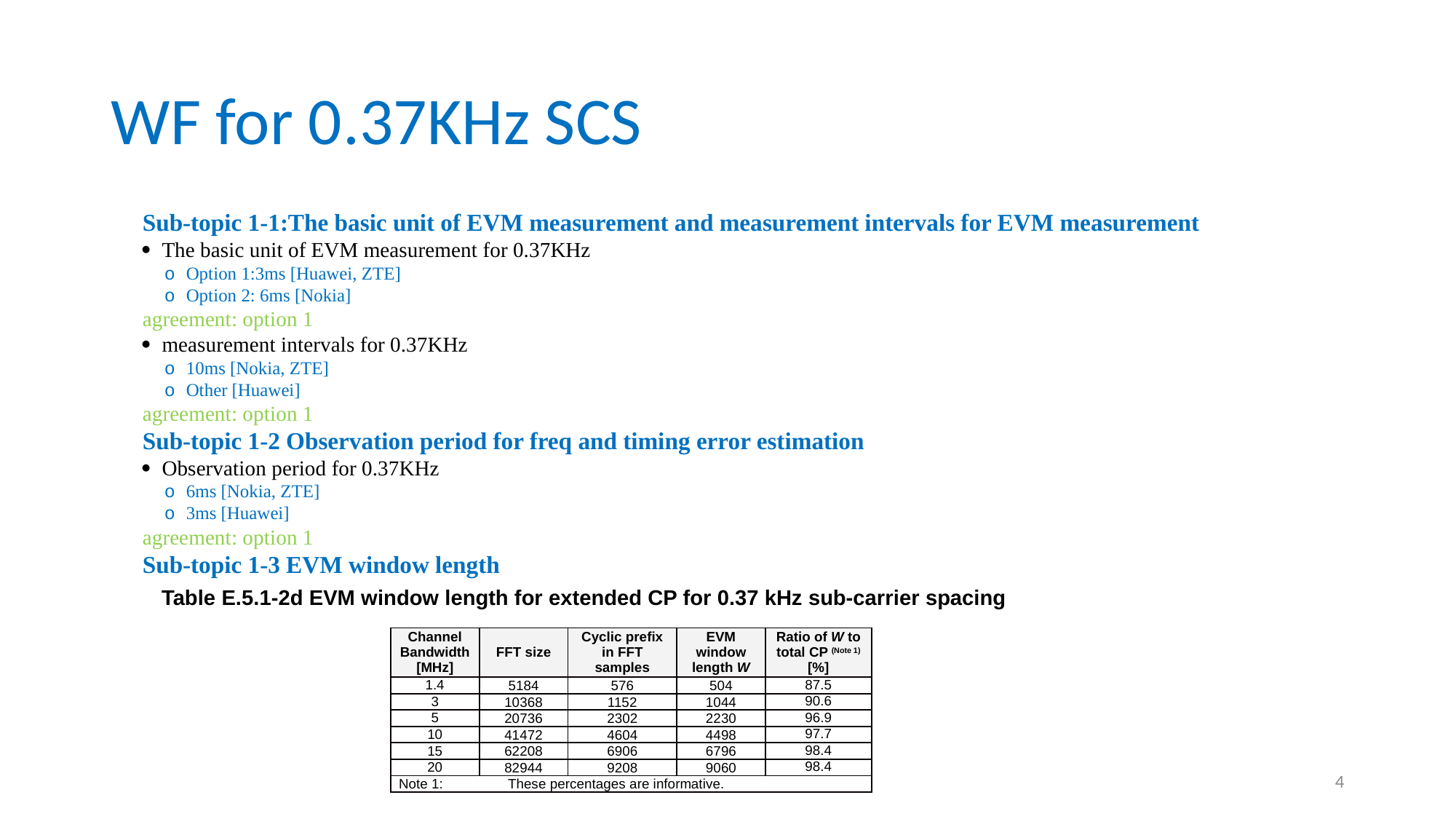

# WF for 0.37KHz SCS
Sub-topic 1-1:The basic unit of EVM measurement and measurement intervals for EVM measurement
• The basic unit of EVM measurement for 0.37KHz
  o Option 1:3ms [Huawei, ZTE]
  o Option 2: 6ms [Nokia]
agreement: option 1
• measurement intervals for 0.37KHz
  o 10ms [Nokia, ZTE]
  o Other [Huawei]
agreement: option 1
Sub-topic 1-2 Observation period for freq and timing error estimation
• Observation period for 0.37KHz
  o 6ms [Nokia, ZTE]
  o 3ms [Huawei]
agreement: option 1
Sub-topic 1-3 EVM window length

Table E.5.1-2d EVM window length for extended CP for 0.37 kHz sub-carrier spacing
| Channel Bandwidth [MHz] | FFT size | Cyclic prefix in FFT samples | EVM window length W | Ratio of W to total CP (Note 1)[%] |
| --- | --- | --- | --- | --- |
| 1.4 | 5184 | 576 | 504 | 87.5 |
| 3 | 10368 | 1152 | 1044 | 90.6 |
| 5 | 20736 | 2302 | 2230 | 96.9 |
| 10 | 41472 | 4604 | 4498 | 97.7 |
| 15 | 62208 | 6906 | 6796 | 98.4 |
| 20 | 82944 | 9208 | 9060 | 98.4 |
| Note 1: These percentages are informative. |  |  |  |  |
4